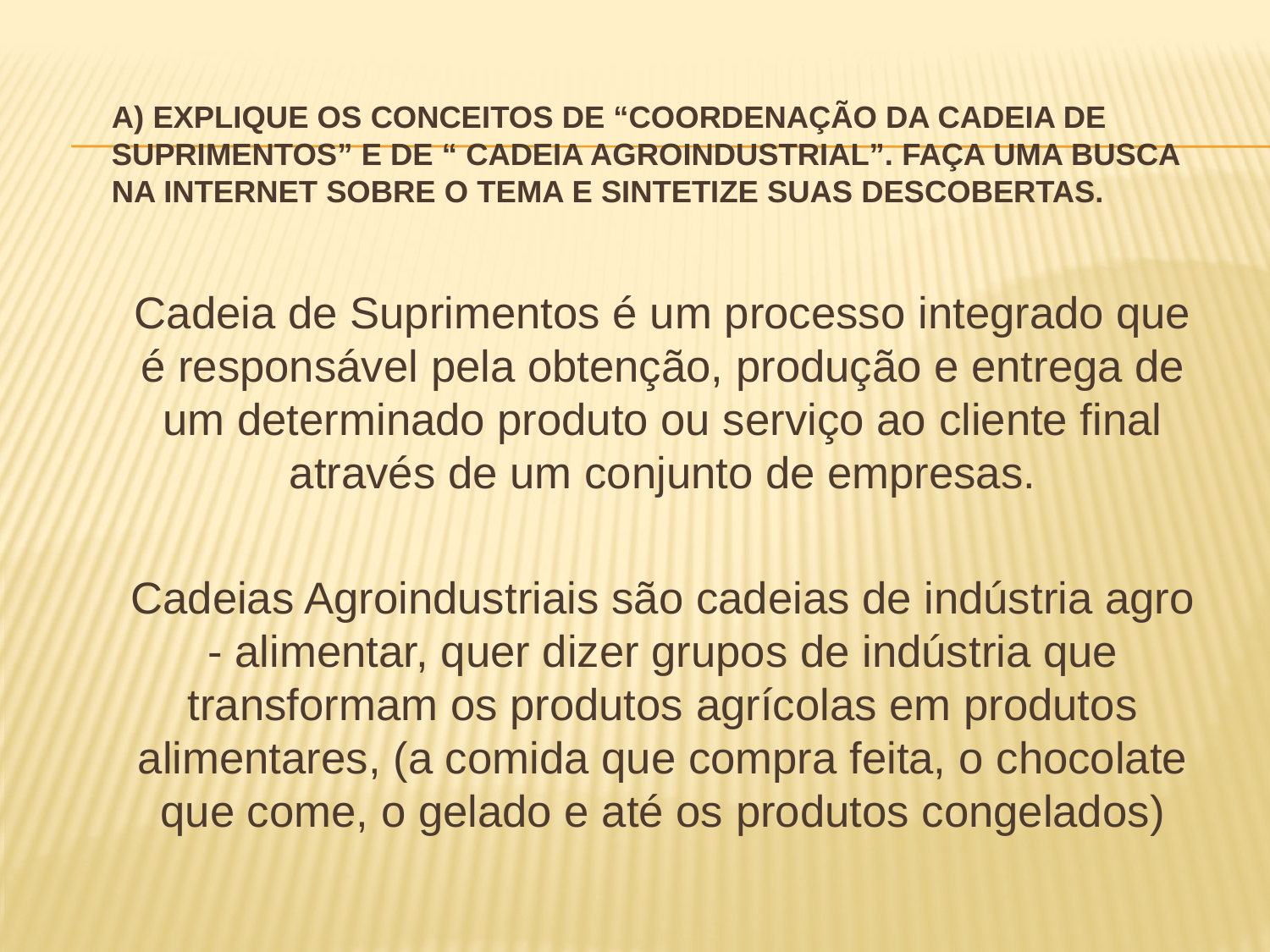

# A) Explique os conceitos de “Coordenação da Cadeia de Suprimentos” e de “ Cadeia Agroindustrial”. Faça uma busca na internet sobre o tema e sintetize suas descobertas.
	Cadeia de Suprimentos é um processo integrado que é responsável pela obtenção, produção e entrega de um determinado produto ou serviço ao cliente final através de um conjunto de empresas.

	Cadeias Agroindustriais são cadeias de indústria agro - alimentar, quer dizer grupos de indústria que transformam os produtos agrícolas em produtos alimentares, (a comida que compra feita, o chocolate que come, o gelado e até os produtos congelados)